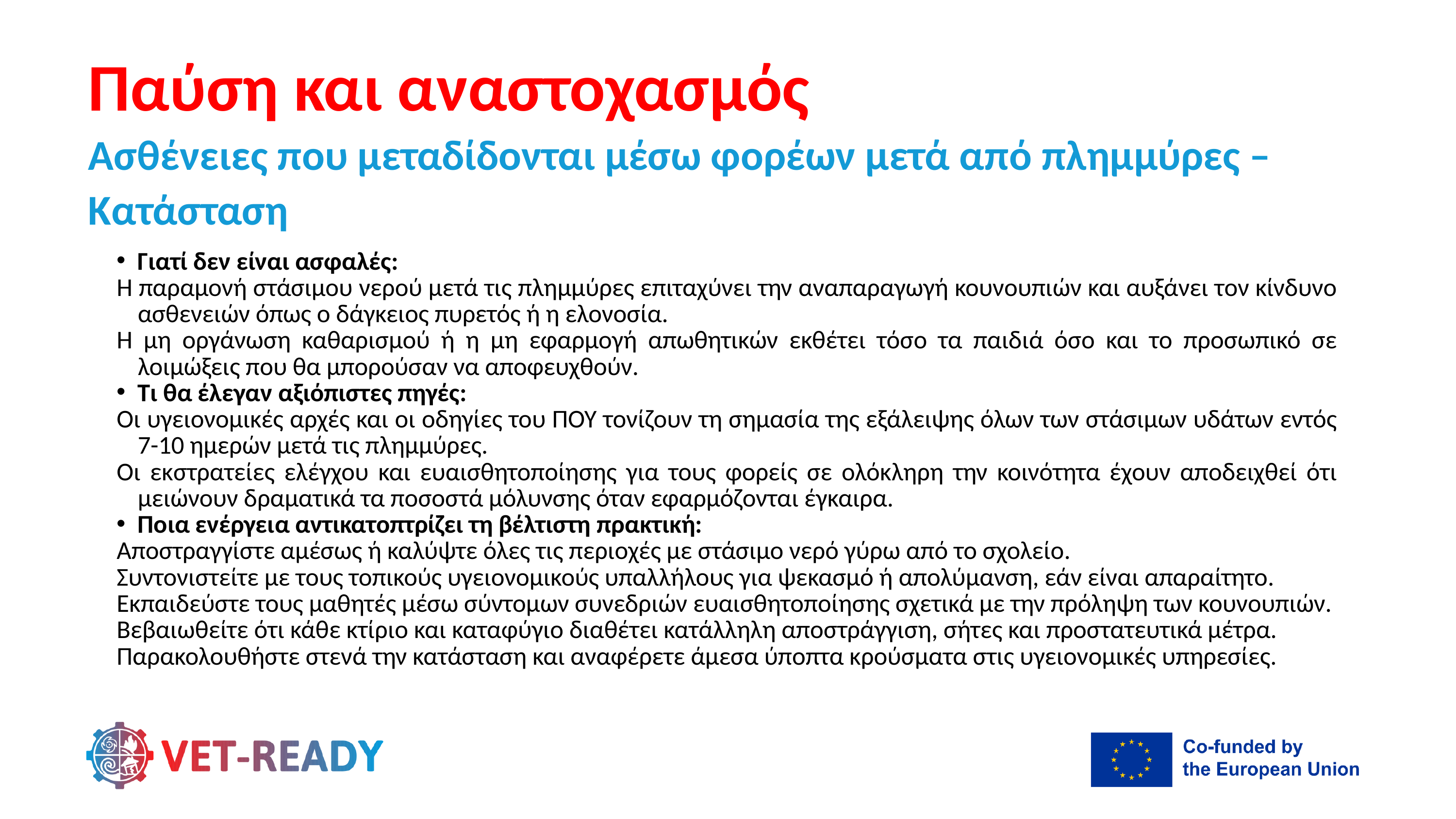

Παύση και αναστοχασμός

Ασθένειες που μεταδίδονται μέσω φορέων μετά από πλημμύρες – Κατάσταση
Γιατί δεν είναι ασφαλές:
Η παραμονή στάσιμου νερού μετά τις πλημμύρες επιταχύνει την αναπαραγωγή κουνουπιών και αυξάνει τον κίνδυνο ασθενειών όπως ο δάγκειος πυρετός ή η ελονοσία.
Η μη οργάνωση καθαρισμού ή η μη εφαρμογή απωθητικών εκθέτει τόσο τα παιδιά όσο και το προσωπικό σε λοιμώξεις που θα μπορούσαν να αποφευχθούν.
Τι θα έλεγαν αξιόπιστες πηγές:
Οι υγειονομικές αρχές και οι οδηγίες του ΠΟΥ τονίζουν τη σημασία της εξάλειψης όλων των στάσιμων υδάτων εντός 7-10 ημερών μετά τις πλημμύρες.
Οι εκστρατείες ελέγχου και ευαισθητοποίησης για τους φορείς σε ολόκληρη την κοινότητα έχουν αποδειχθεί ότι μειώνουν δραματικά τα ποσοστά μόλυνσης όταν εφαρμόζονται έγκαιρα.
Ποια ενέργεια αντικατοπτρίζει τη βέλτιστη πρακτική:
Αποστραγγίστε αμέσως ή καλύψτε όλες τις περιοχές με στάσιμο νερό γύρω από το σχολείο.
Συντονιστείτε με τους τοπικούς υγειονομικούς υπαλλήλους για ψεκασμό ή απολύμανση, εάν είναι απαραίτητο.
Εκπαιδεύστε τους μαθητές μέσω σύντομων συνεδριών ευαισθητοποίησης σχετικά με την πρόληψη των κουνουπιών.
Βεβαιωθείτε ότι κάθε κτίριο και καταφύγιο διαθέτει κατάλληλη αποστράγγιση, σήτες και προστατευτικά μέτρα.
Παρακολουθήστε στενά την κατάσταση και αναφέρετε άμεσα ύποπτα κρούσματα στις υγειονομικές υπηρεσίες.